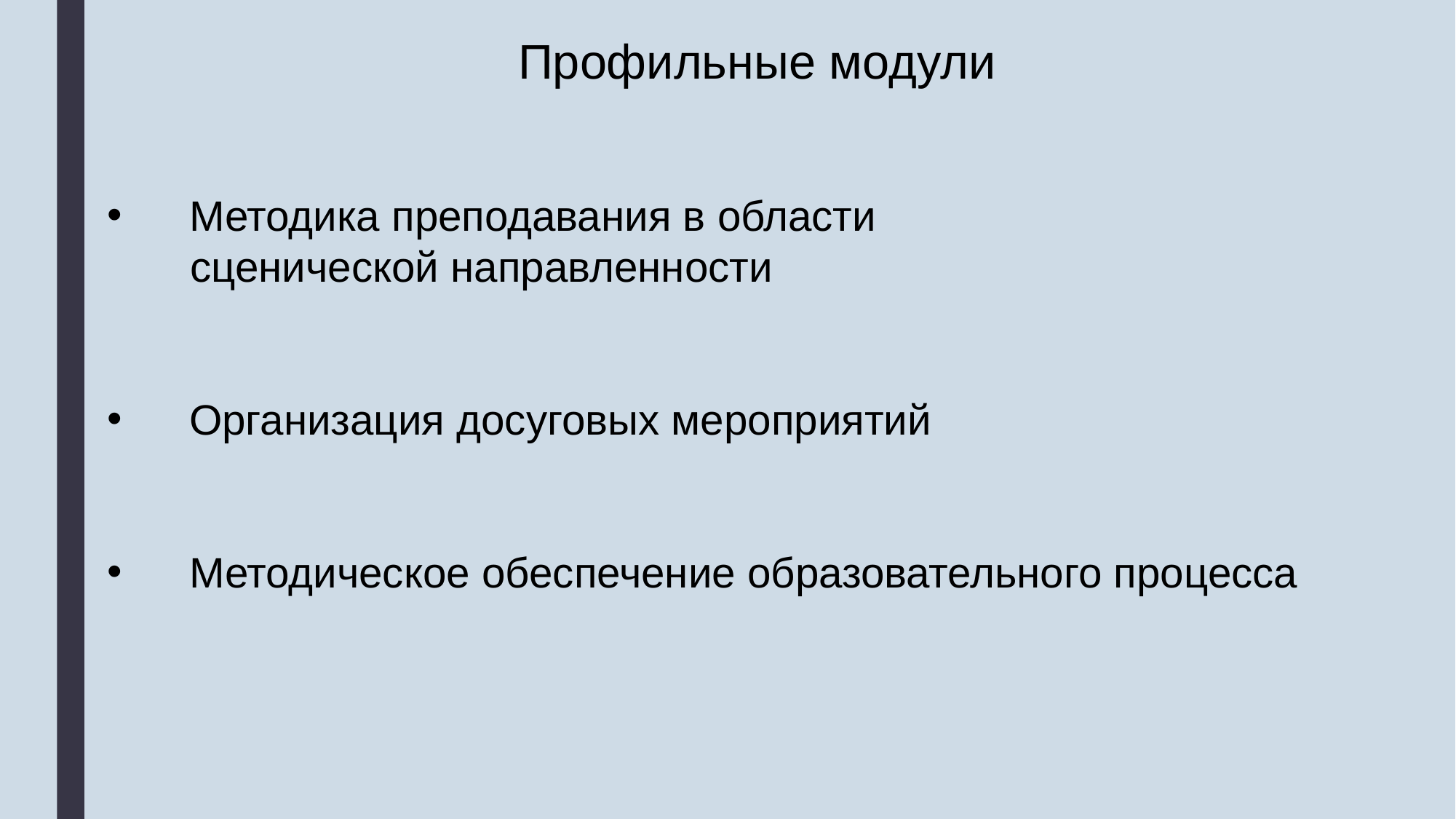

Профильные модули
Методика преподавания в области
       сценической направленности

Организация досуговых мероприятий

Методическое обеспечение образовательного процесса